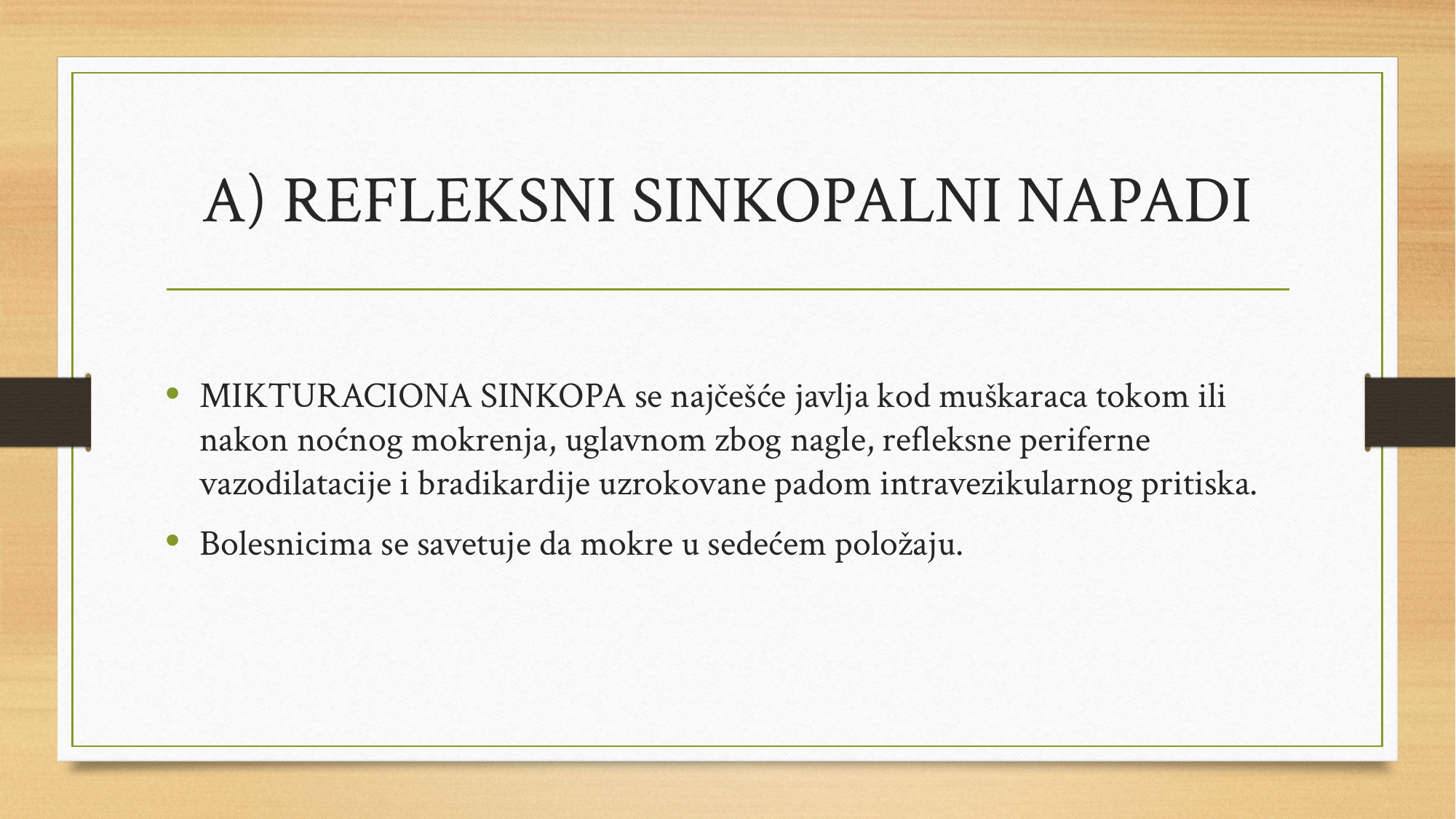

# A) REFLEKSNI SINKOPALNI NAPADI

MIKTURACIONA SINKOPA se najčešće javlja kod muškaraca tokom ili nakon noćnog mokrenja, uglavnom zbog nagle, refleksne periferne vazodilatacije i bradikardije uzrokovane padom intravezikularnog pritiska.
Bolesnicima se savetuje da mokre u sedećem položaju.